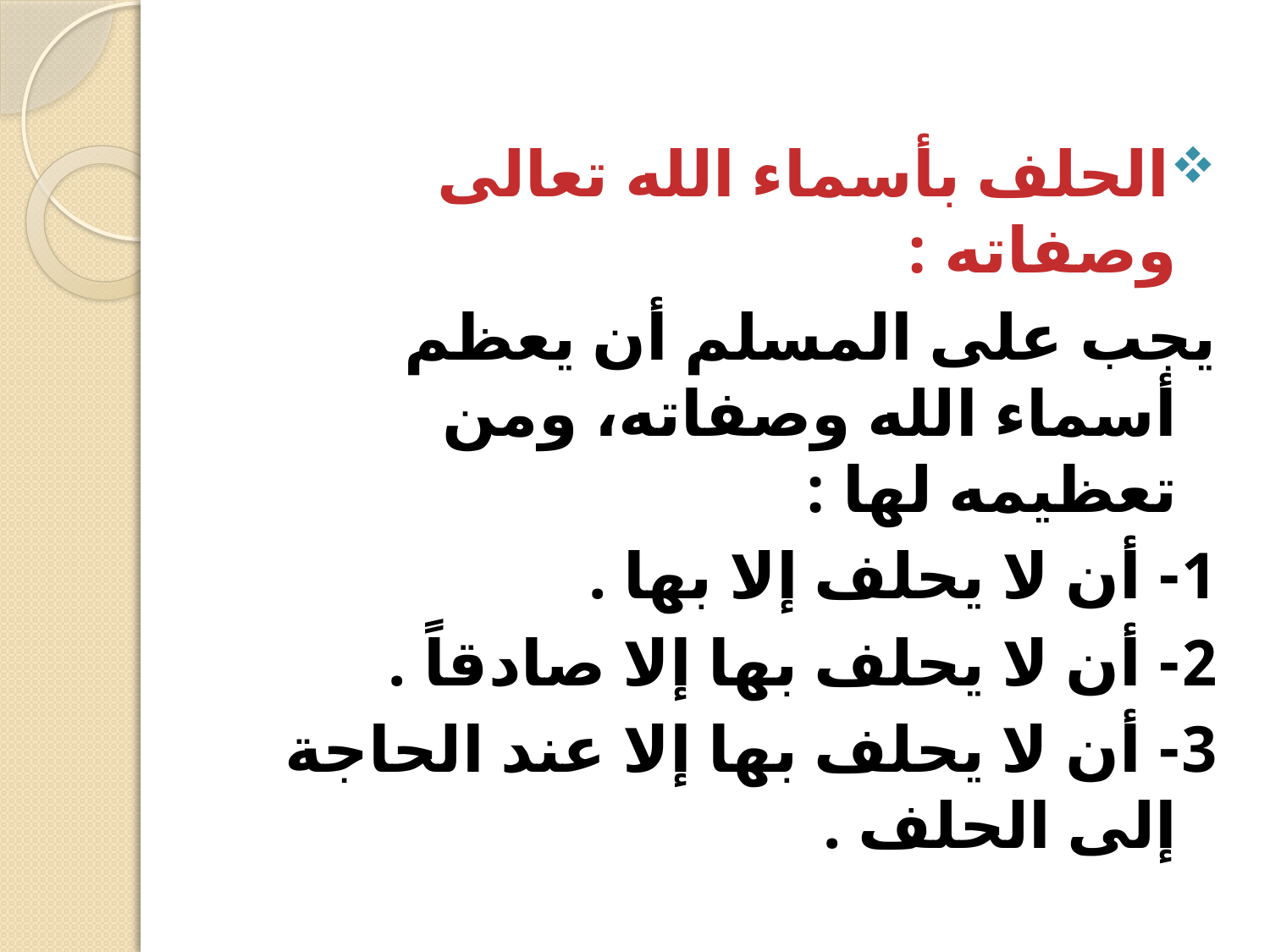

الحلف بأسماء الله تعالى وصفاته :
يجب على المسلم أن يعظم أسماء الله وصفاته، ومن تعظيمه لها :
1- أن لا يحلف إلا بها .
2- أن لا يحلف بها إلا صادقاً .
3- أن لا يحلف بها إلا عند الحاجة إلى الحلف .